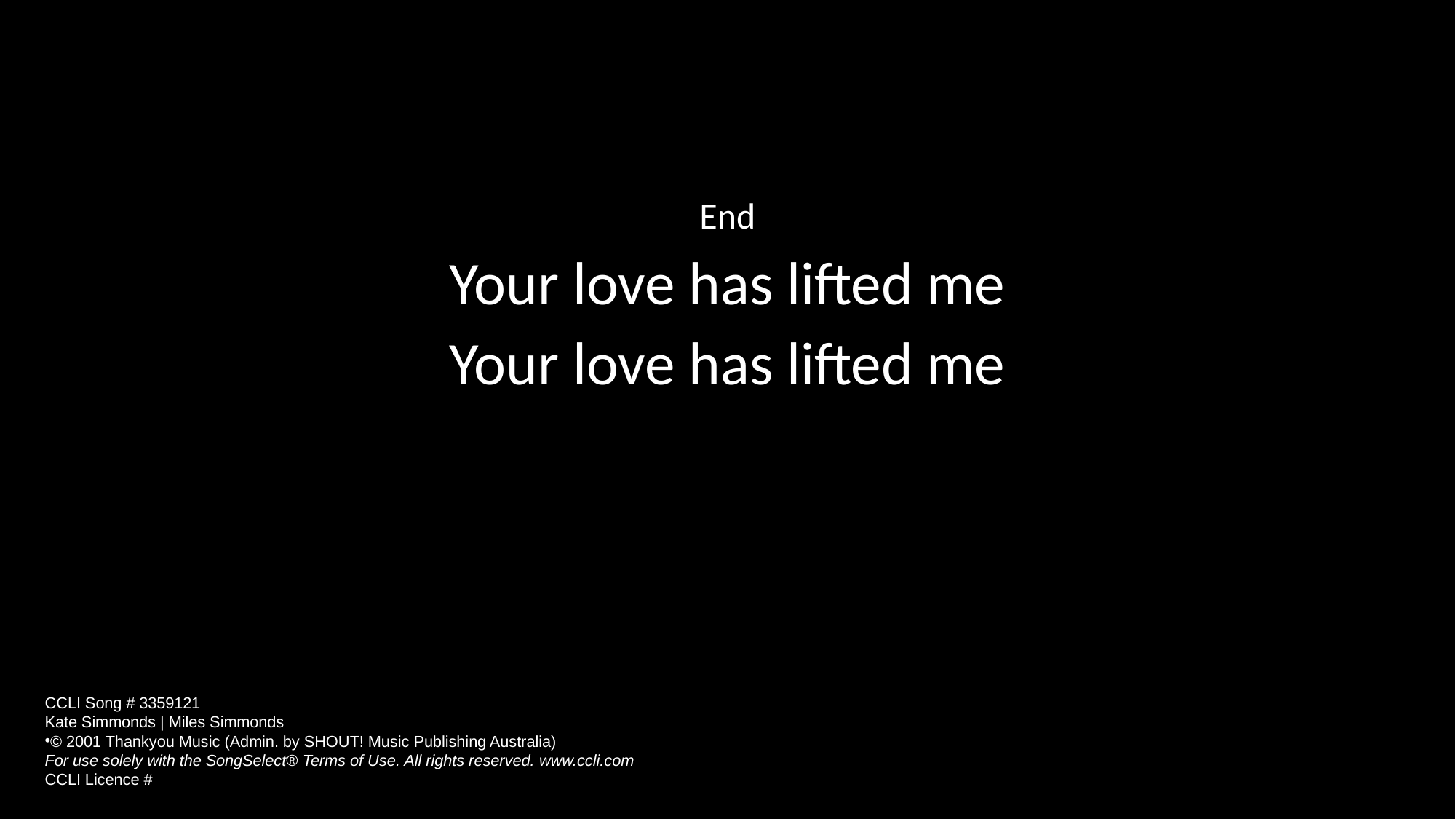

End
Your love has lifted me
Your love has lifted me
CCLI Song # 3359121
Kate Simmonds | Miles Simmonds
© 2001 Thankyou Music (Admin. by SHOUT! Music Publishing Australia)
For use solely with the SongSelect® Terms of Use. All rights reserved. www.ccli.com
CCLI Licence #